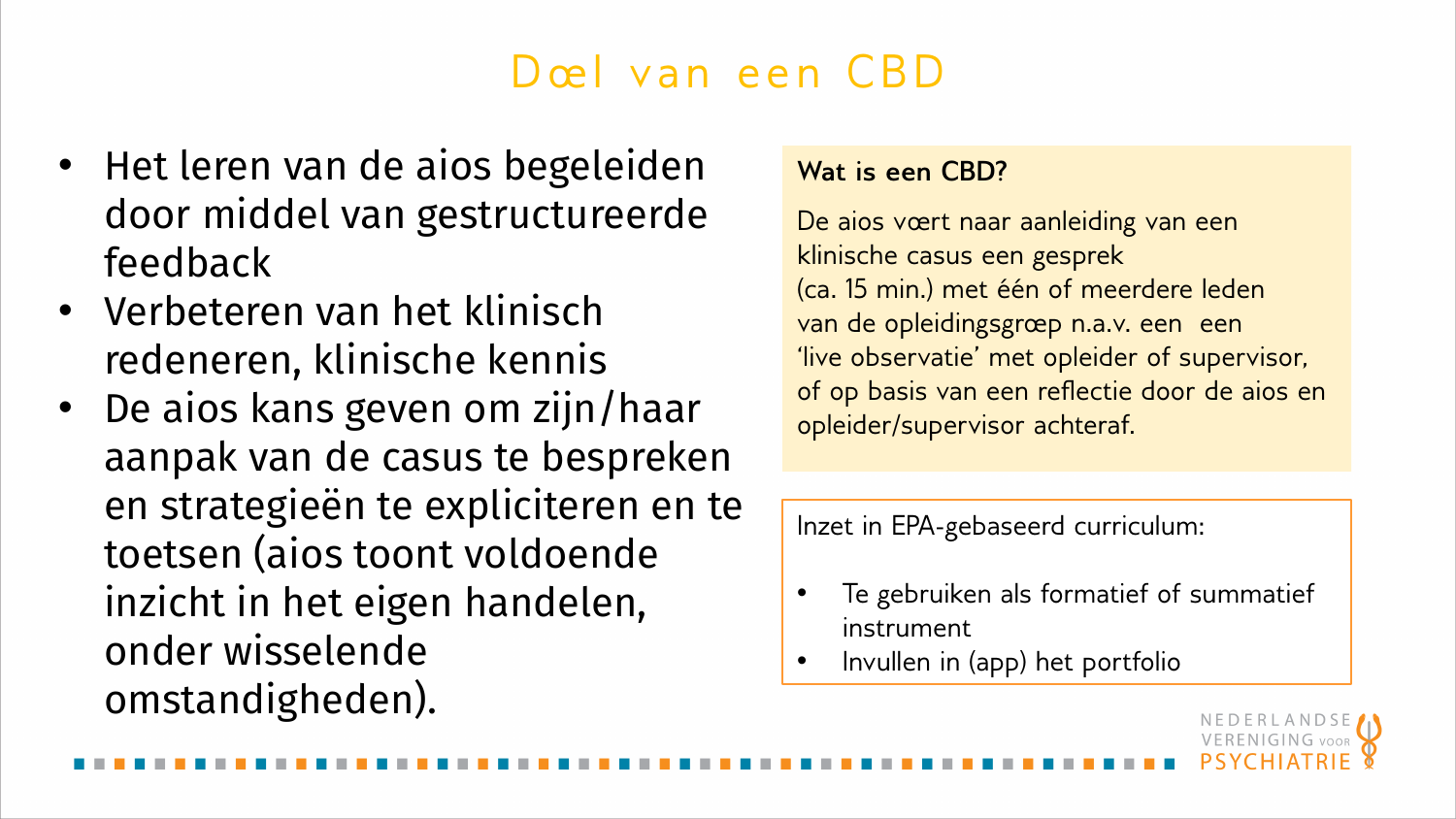

Doel van een CBD
Het leren van de aios begeleiden door middel van gestructureerde feedback
Verbeteren van het klinisch redeneren, klinische kennis
De aios kans geven om zijn/haar aanpak van de casus te bespreken
en strategieën te expliciteren en te toetsen (aios toont voldoende
inzicht in het eigen handelen,
onder wisselende omstandigheden).
Wat is een CBD?
De aios voert naar aanleiding van een klinische casus een gesprek
(ca. 15 min.) met één of meerdere leden
van de opleidingsgroep n.a.v. een  een
‘live observatie’ met opleider of supervisor,
of op basis van een reflectie door de aios en opleider/supervisor achteraf.
Inzet in EPA-gebaseerd curriculum:
Te gebruiken als formatief of summatief instrument
Invullen in (app) het portfolio